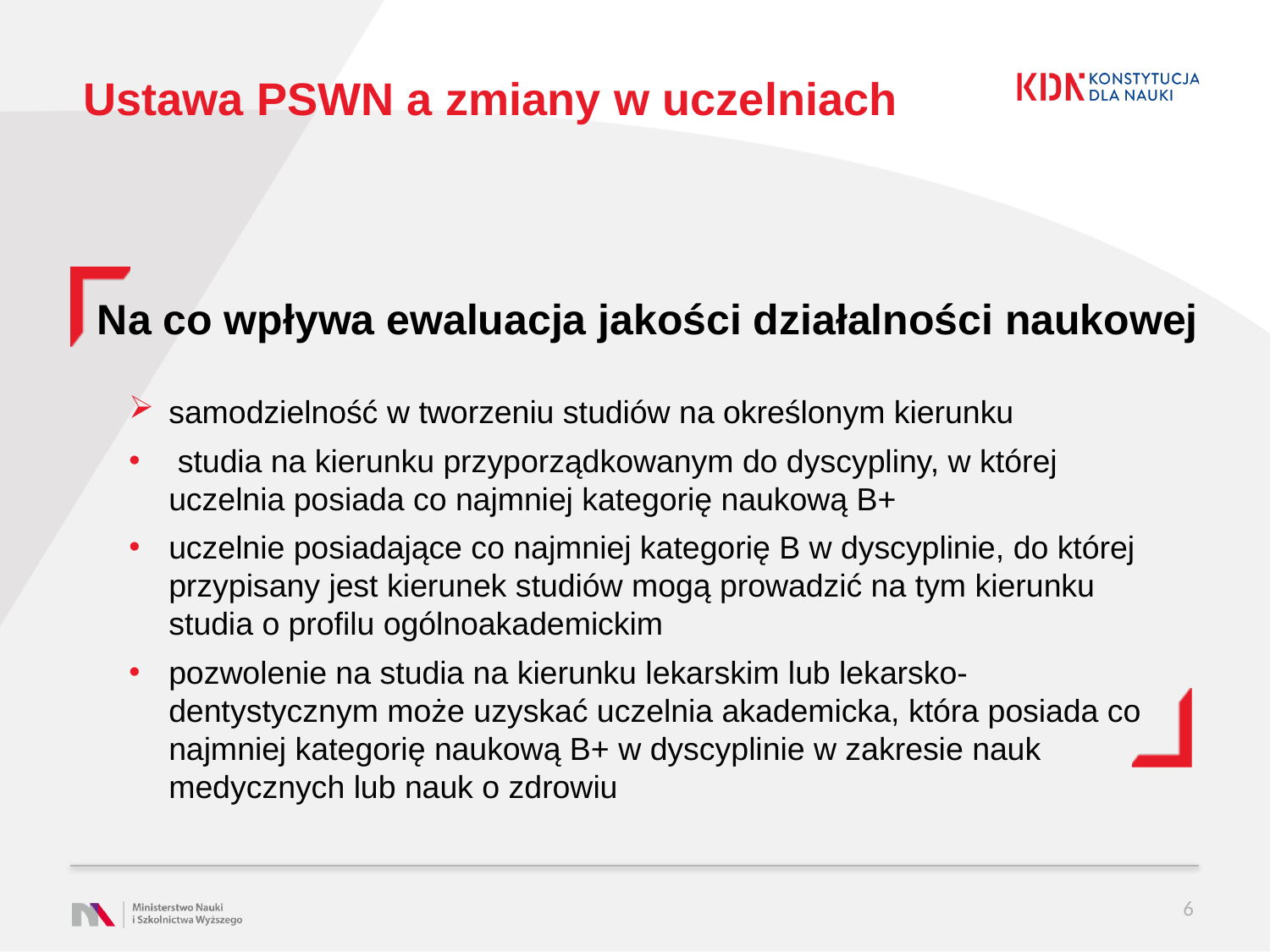

# Ustawa PSWN a zmiany w uczelniach
Na co wpływa ewaluacja jakości działalności naukowej

samodzielność w tworzeniu studiów na określonym kierunku
 studia na kierunku przyporządkowanym do dyscypliny, w której uczelnia posiada co najmniej kategorię naukową B+
uczelnie posiadające co najmniej kategorię B w dyscyplinie, do której przypisany jest kierunek studiów mogą prowadzić na tym kierunku studia o profilu ogólnoakademickim
pozwolenie na studia na kierunku lekarskim lub lekarsko-dentystycznym może uzyskać uczelnia akademicka, która posiada co najmniej kategorię naukową B+ w dyscyplinie w zakresie nauk medycznych lub nauk o zdrowiu
6